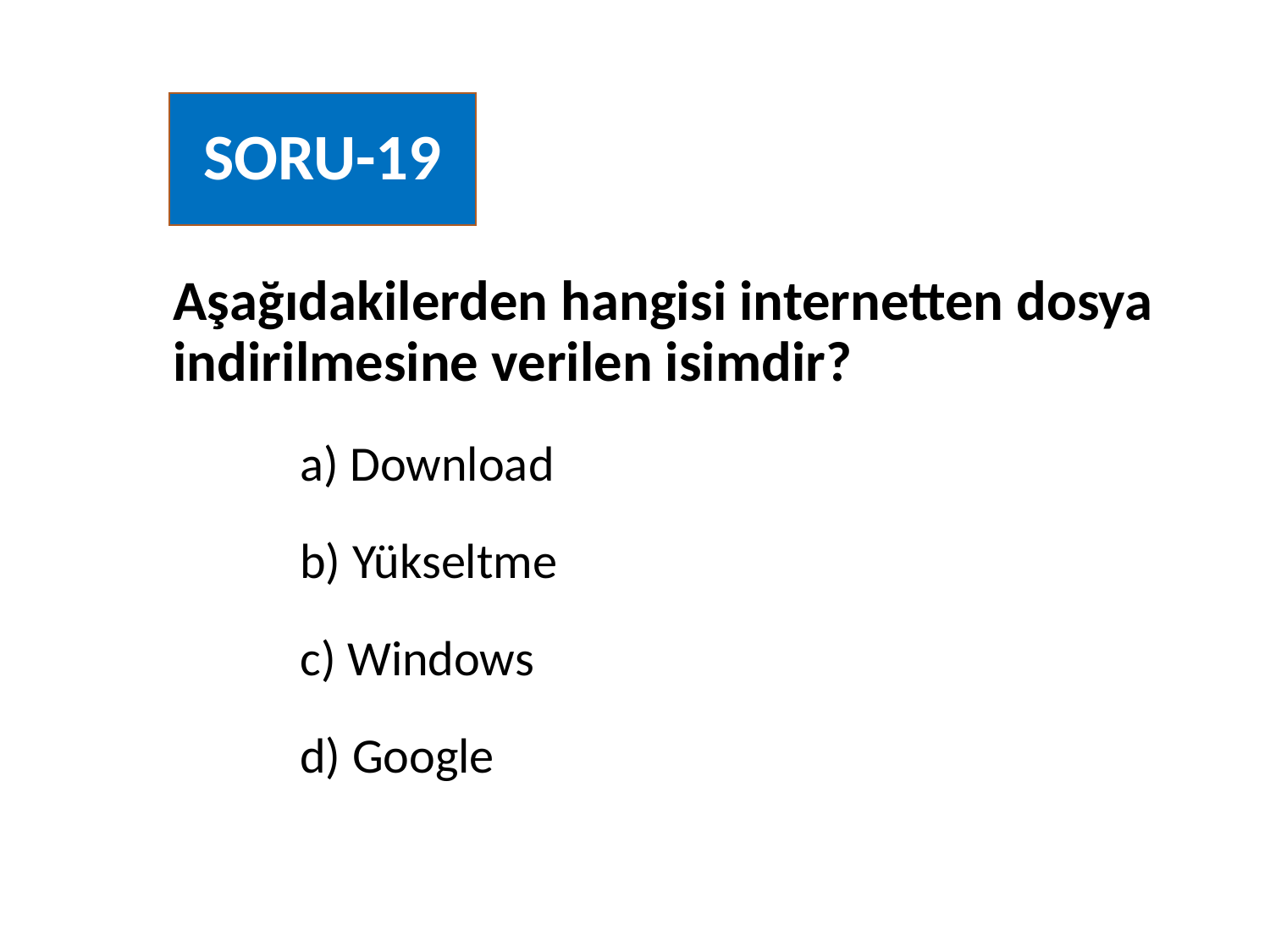

# SORU-19
Aşağıdakilerden hangisi internetten dosya indirilmesine verilen isimdir?
a) Download
b) Yükseltme
c) Windows
d) Google